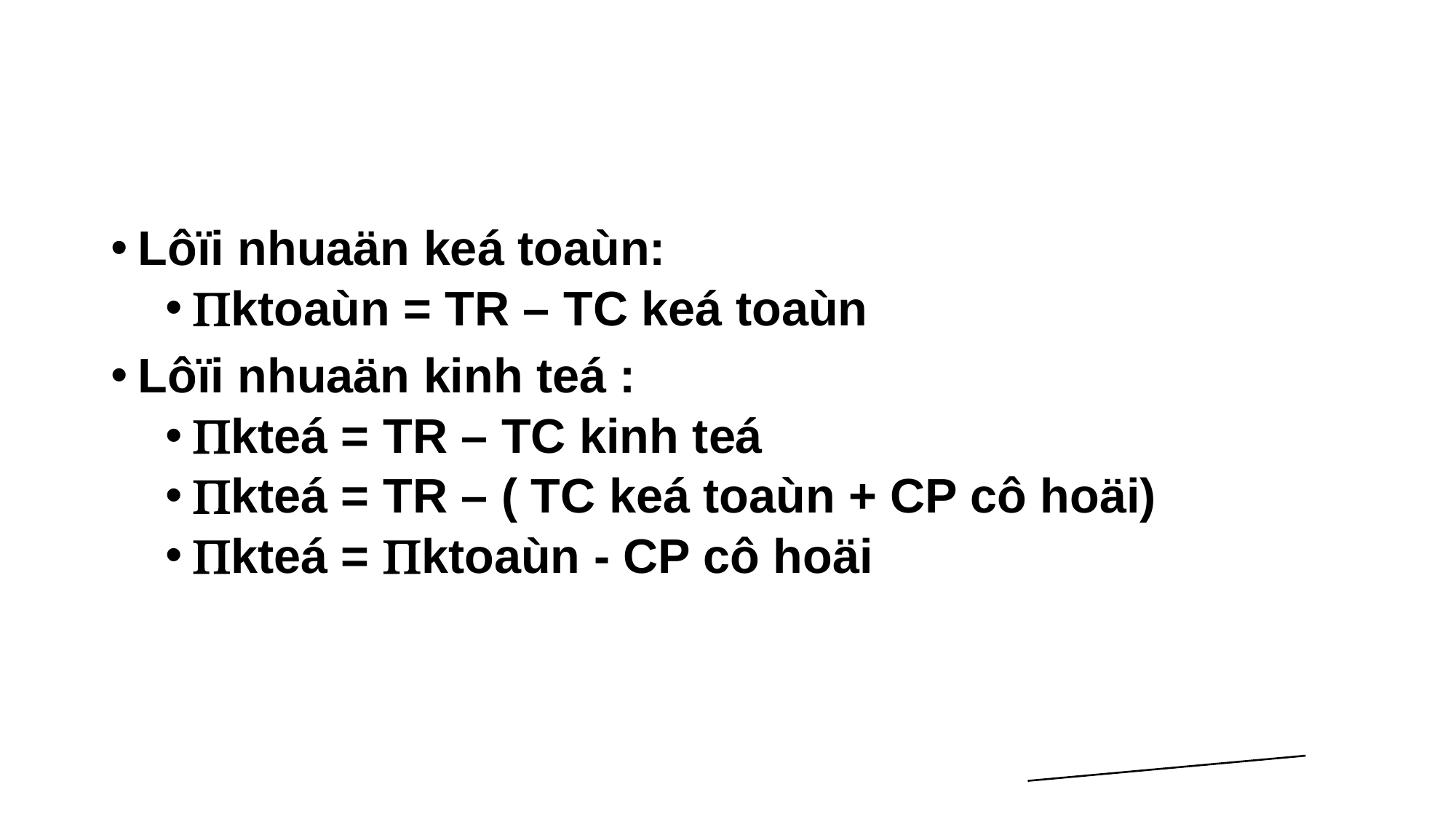

#
Lôïi nhuaän keá toaùn:
Πktoaùn = TR – TC keá toaùn
Lôïi nhuaän kinh teá :
Πkteá = TR – TC kinh teá
Πkteá = TR – ( TC keá toaùn + CP cô hoäi)
Πkteá = Πktoaùn - CP cô hoäi